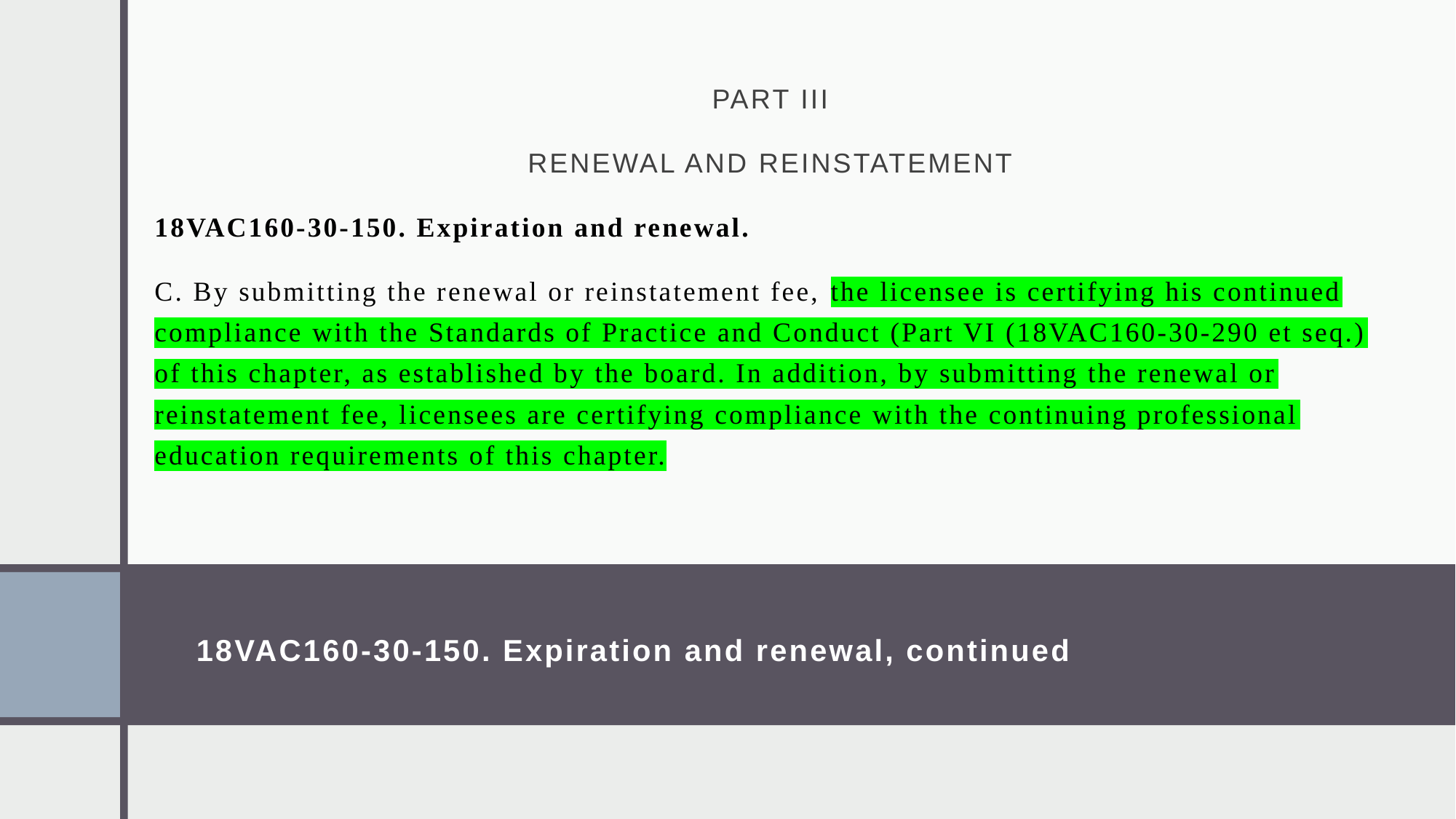

PART III
RENEWAL AND REINSTATEMENT
18VAC160-30-150. Expiration and renewal.
C. By submitting the renewal or reinstatement fee, the licensee is certifying his continued compliance with the Standards of Practice and Conduct (Part VI (18VAC160-30-290 et seq.) of this chapter, as established by the board. In addition, by submitting the renewal or reinstatement fee, licensees are certifying compliance with the continuing professional education requirements of this chapter.
# 18VAC160-30-150. Expiration and renewal, continued